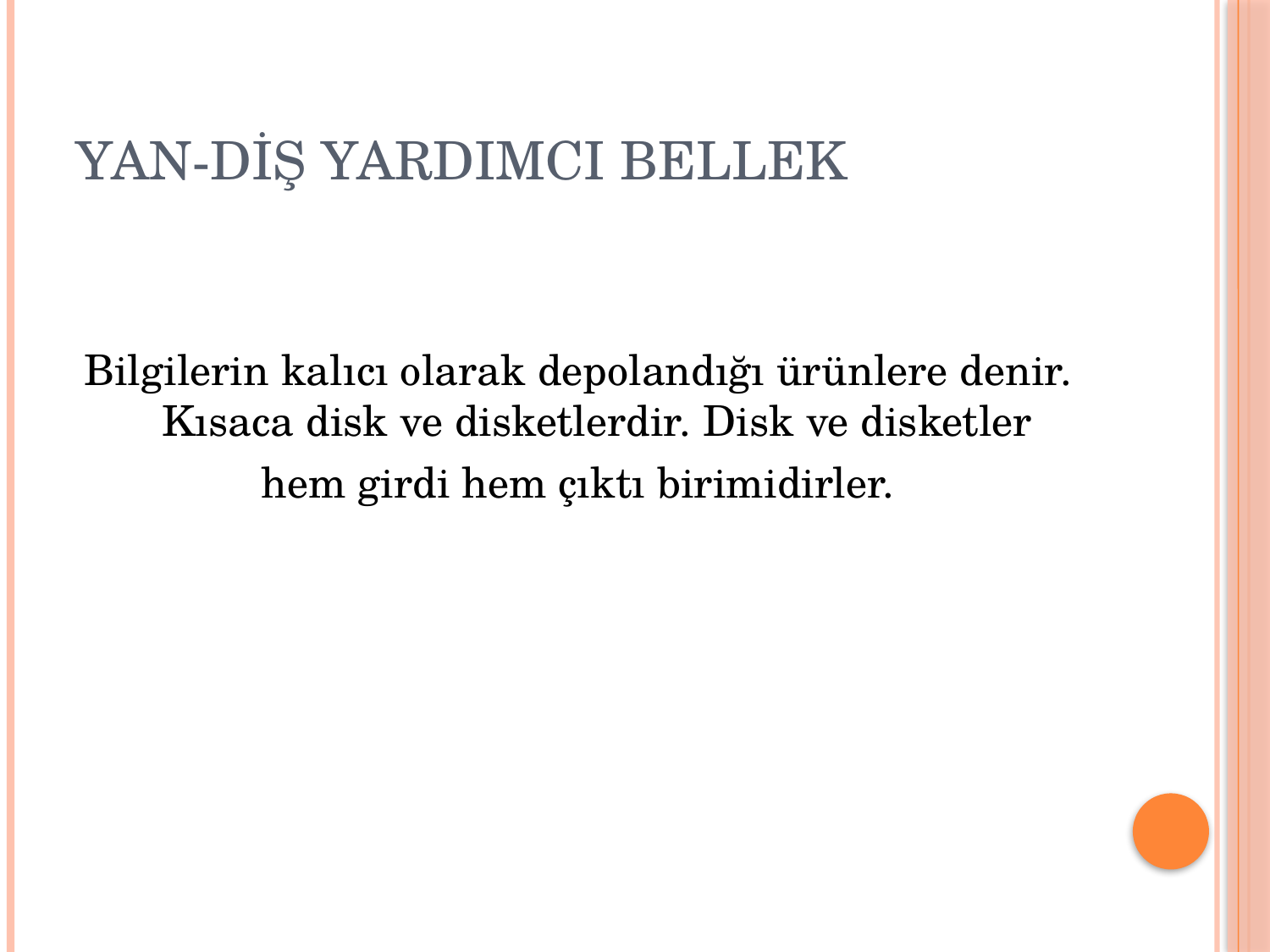

# Yan-diş yardımcı bellek
Bilgilerin kalıcı olarak depolandığı ürünlere denir. Kısaca disk ve disketlerdir. Disk ve disketler
hem girdi hem çıktı birimidirler.